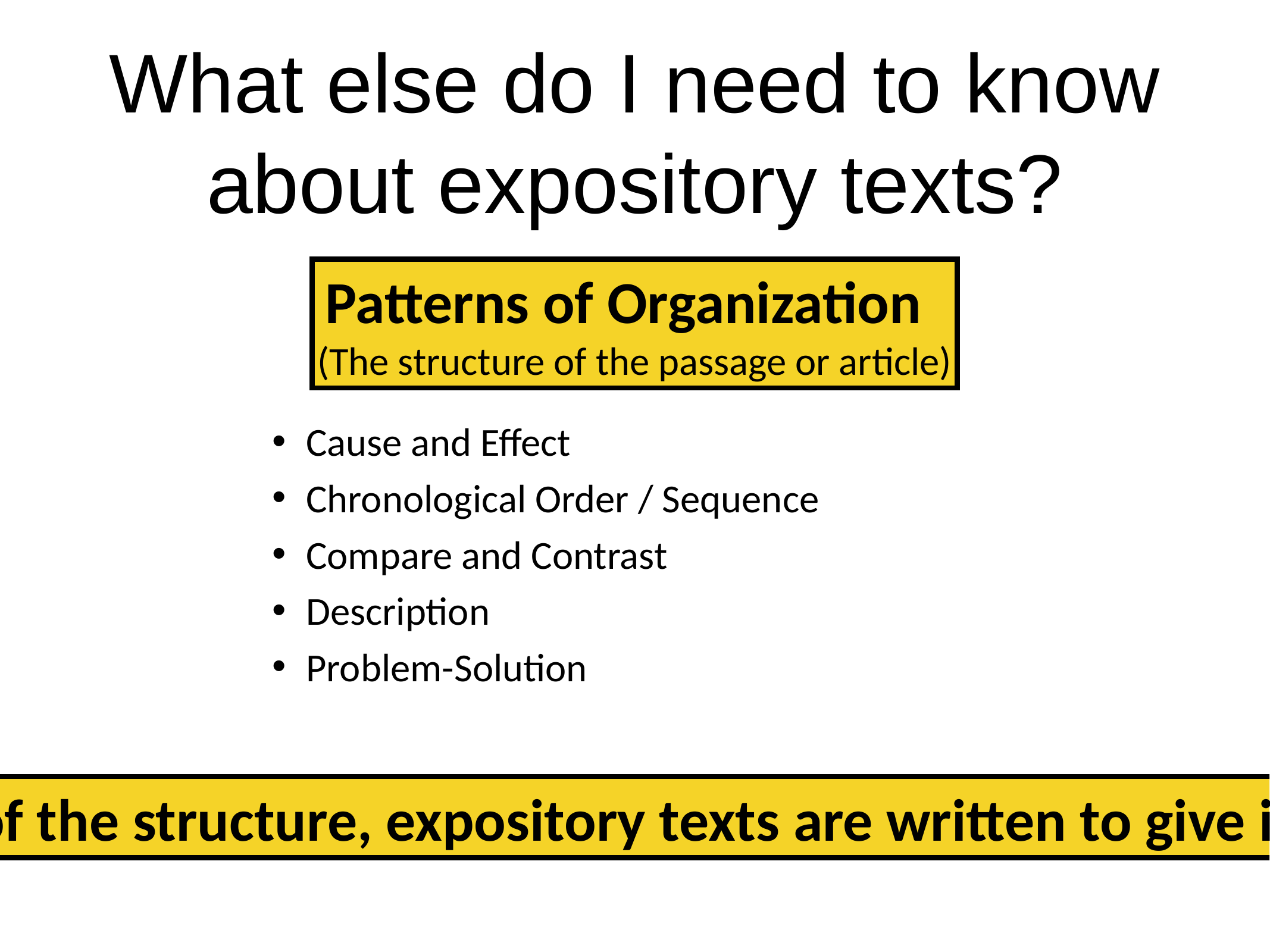

# What else do I need to know about expository texts?
Patterns of Organization
(The structure of the passage or article)
Cause and Effect
Chronological Order / Sequence
Compare and Contrast
Description
Problem-Solution
Regardless of the structure, expository texts are written to give information!